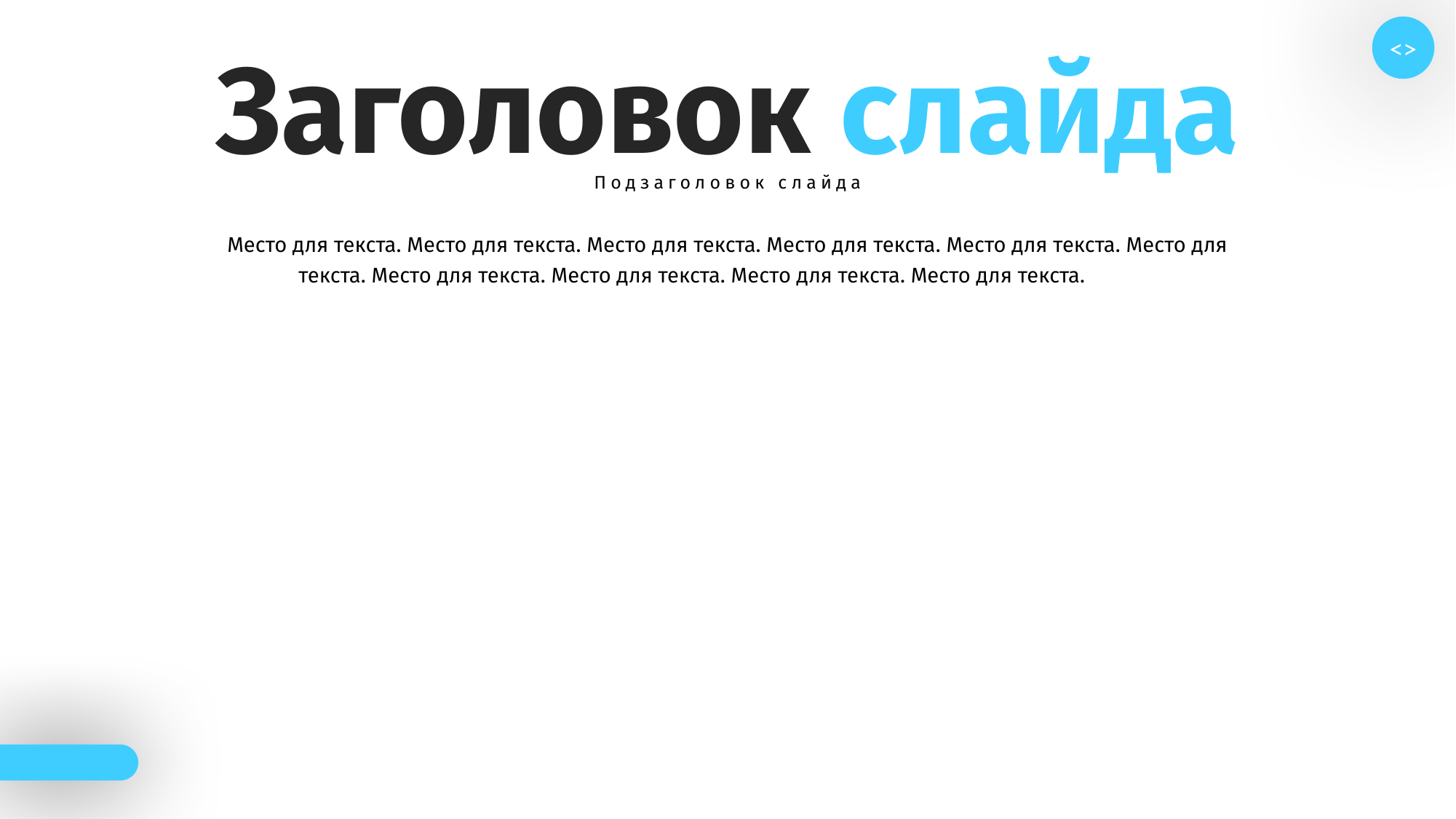

<>
Заголовок слайда
Подзаголовок слайда
Место для текста. Место для текста. Место для текста. Место для текста. Место для текста. Место для текста. Место для текста. Место для текста. Место для текста. Место для текста. Место

Место для текста. Место для текста. Место для текста. Место для текста. Место для текста. Место